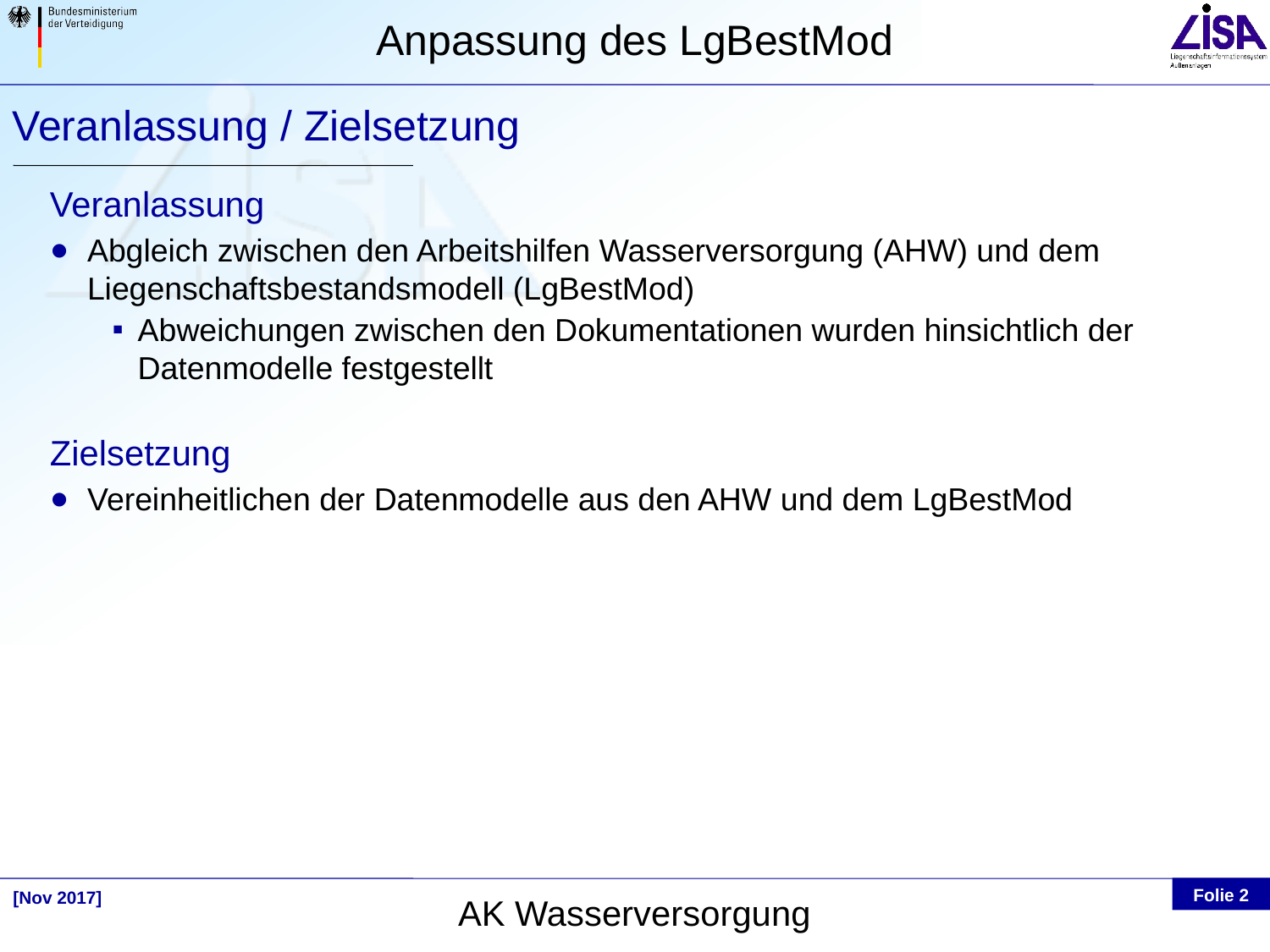

Veranlassung / Zielsetzung

Veranlassung
Abgleich zwischen den Arbeitshilfen Wasserversorgung (AHW) und dem Liegenschaftsbestandsmodell (LgBestMod)
Abweichungen zwischen den Dokumentationen wurden hinsichtlich der Datenmodelle festgestellt

Zielsetzung
Vereinheitlichen der Datenmodelle aus den AHW und dem LgBestMod